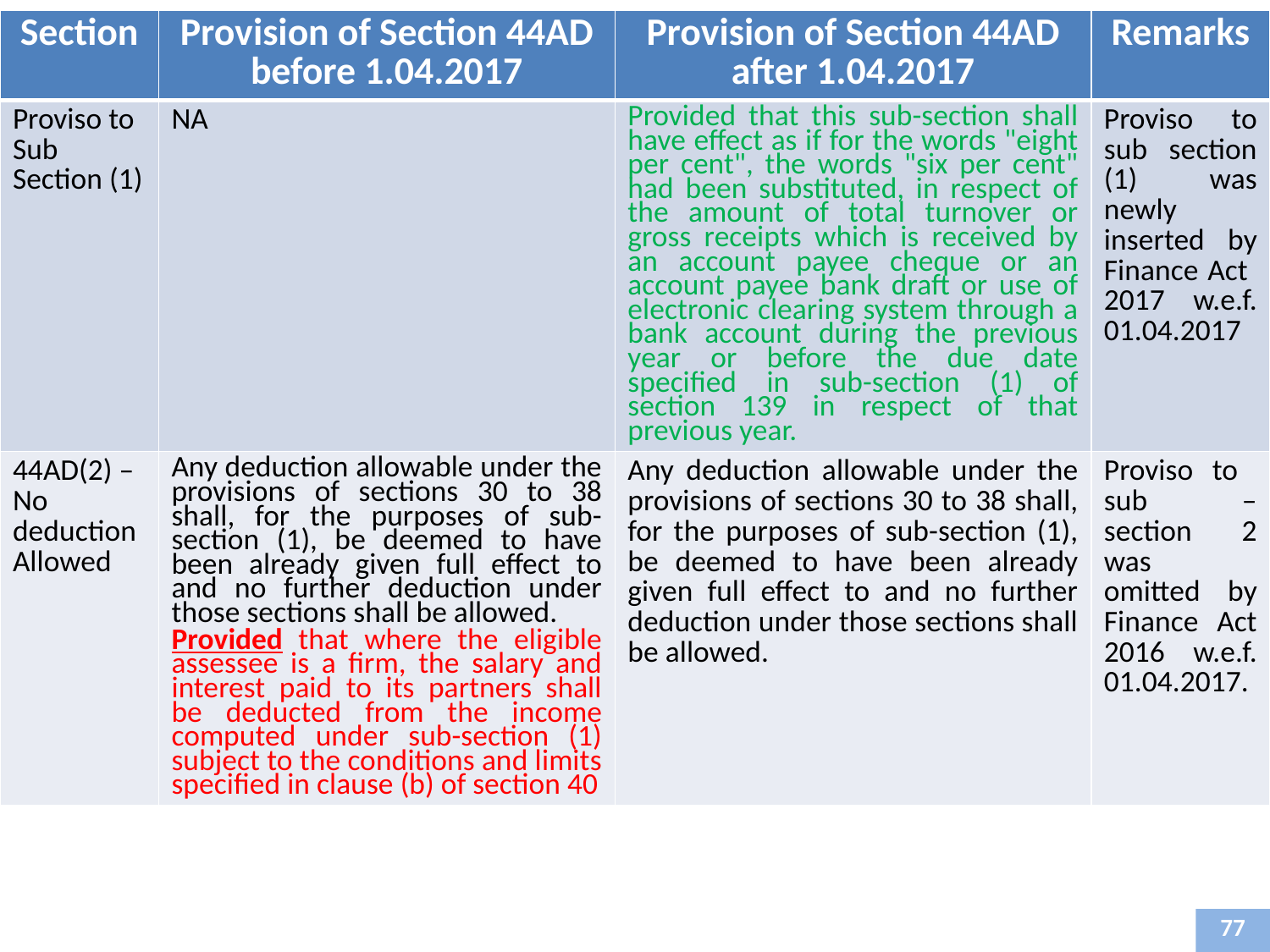

| Section | Provision of Section 44AD before 1.04.2017 | Provision of Section 44AD after 1.04.2017 | Remarks |
| --- | --- | --- | --- |
| Proviso to Sub Section (1) | NA | Provided that this sub-section shall have effect as if for the words "eight per cent", the words "six per cent" had been substituted, in respect of the amount of total turnover or gross receipts which is received by an account payee cheque or an account payee bank draft or use of electronic clearing system through a bank account during the previous year or before the due date specified in sub-section (1) of section 139 in respect of that previous year. | Proviso to sub section (1) was newly inserted by Finance Act 2017 w.e.f. 01.04.2017 |
| 44AD(2) – No deduction Allowed | Any deduction allowable under the provisions of sections 30 to 38 shall, for the purposes of sub-section (1), be deemed to have been already given full effect to and no further deduction under those sections shall be allowed. Provided that where the eligible assessee is a firm, the salary and interest paid to its partners shall be deducted from the income computed under sub-section (1) subject to the conditions and limits specified in clause (b) of section 40 | Any deduction allowable under the provisions of sections 30 to 38 shall, for the purposes of sub-section (1), be deemed to have been already given full effect to and no further deduction under those sections shall be allowed. | Proviso to sub – section 2 was omitted by Finance Act 2016 w.e.f. 01.04.2017. |
77